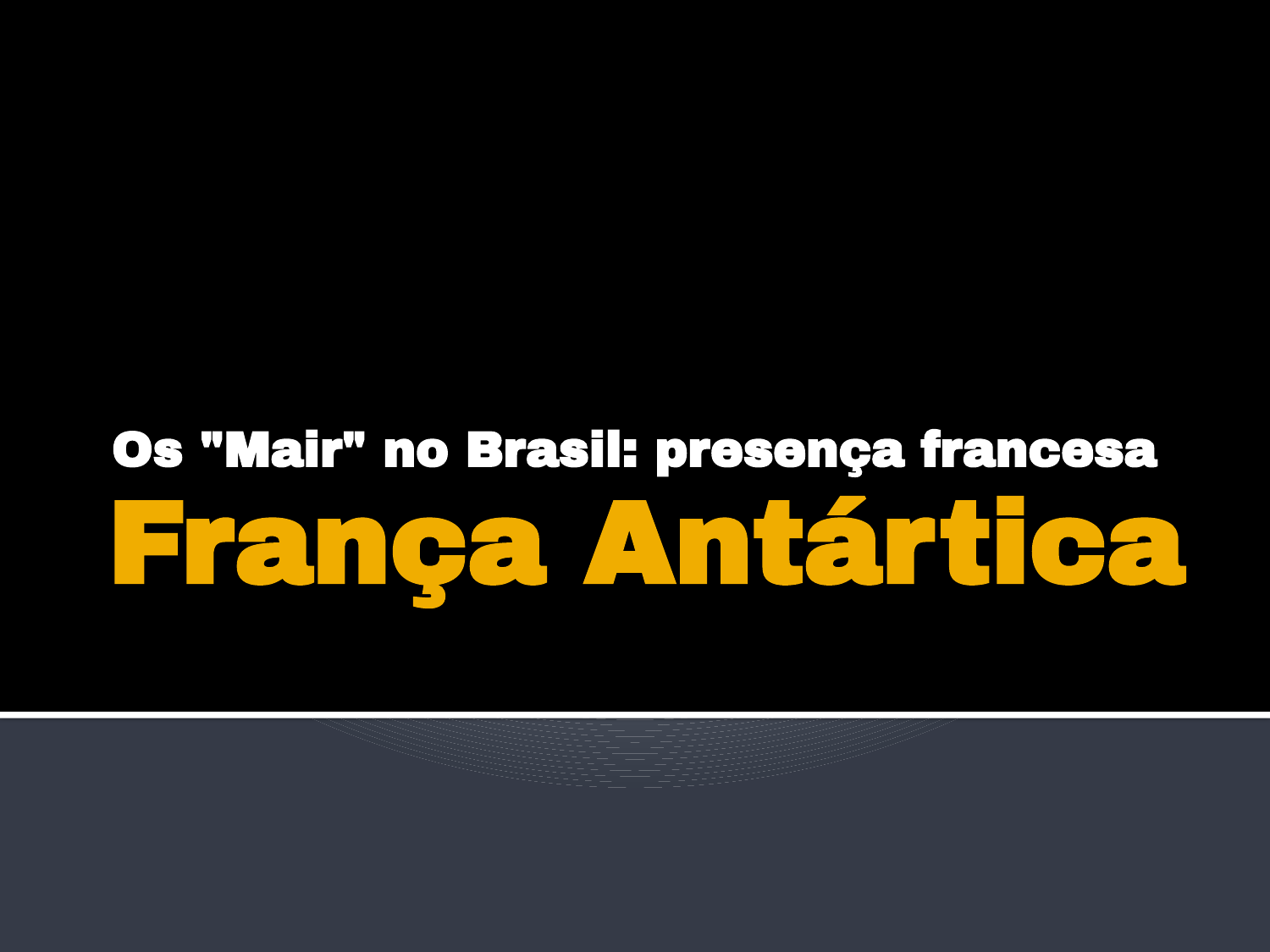

Os "Mair" no Brasil: presença francesa
# França Antártica